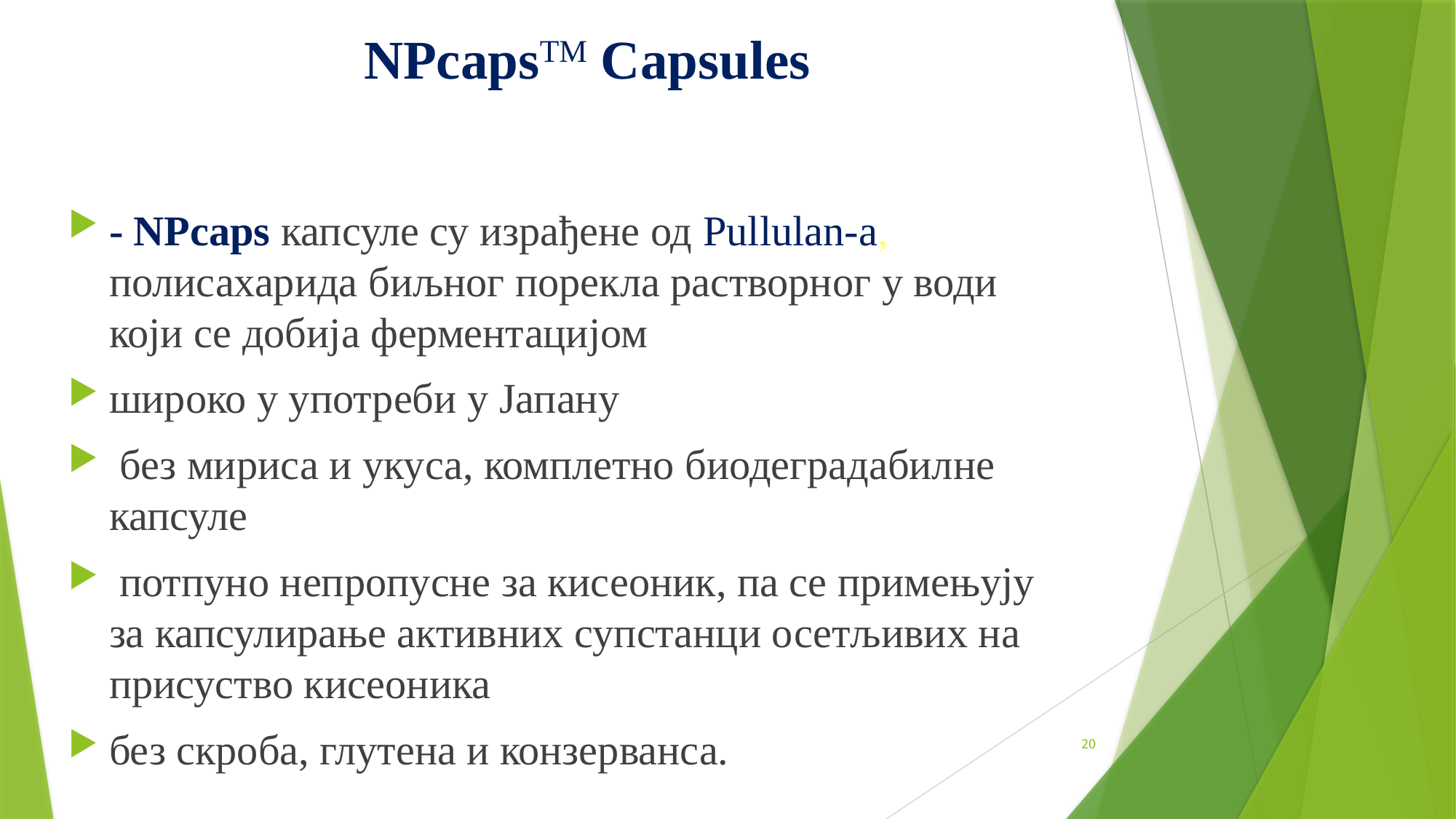

# NPcapsTM Capsules
- NPcaps капсуле су израђене од Pullulan-a, полисахарида биљног порекла растворног у води који се добија ферментацијом
широко у употреби у Јапану
 без мириса и укуса, комплетно биодеградабилне капсуле
 потпуно непропусне за кисеоник, па се примењују за капсулирање активних супстанци осетљивих на присуство кисеоника
без скроба, глутена и конзерванса.

20